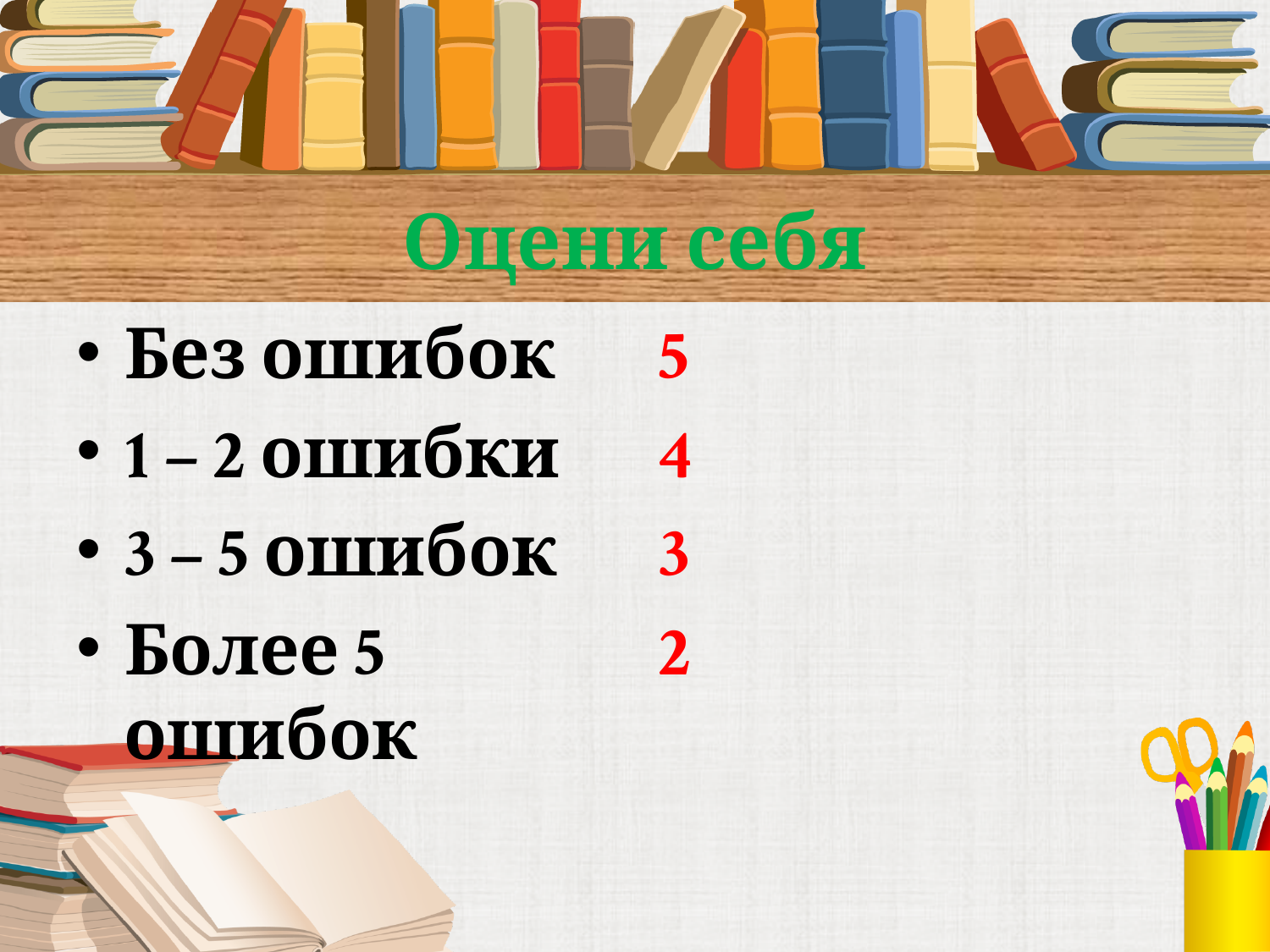

# Оцени себя
Без ошибок
1 – 2 ошибки
3 – 5 ошибок
Более 5 ошибок
5
4
3
2